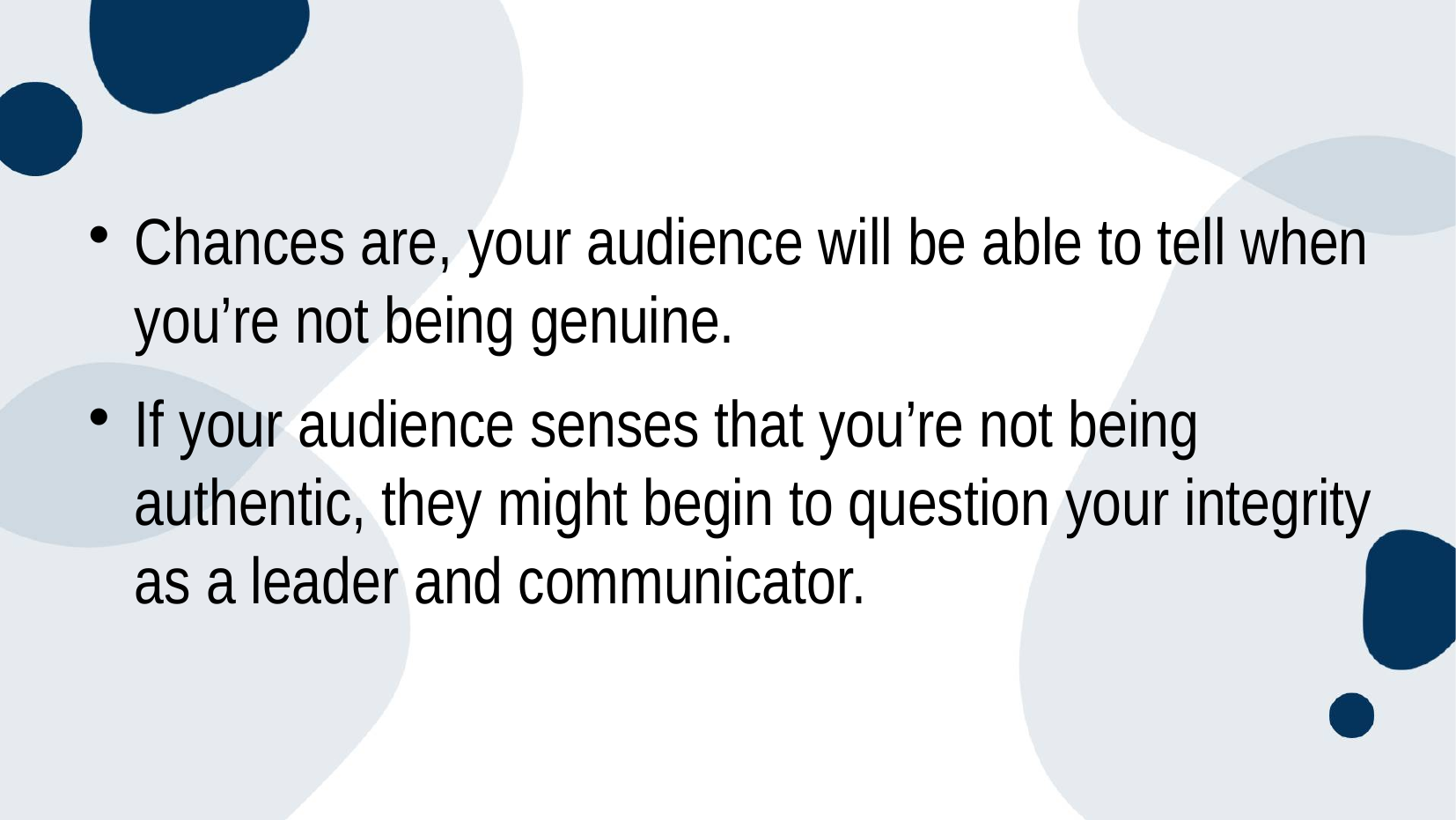

#
Chances are, your audience will be able to tell when you’re not being genuine.
If your audience senses that you’re not being authentic, they might begin to question your integrity as a leader and communicator.